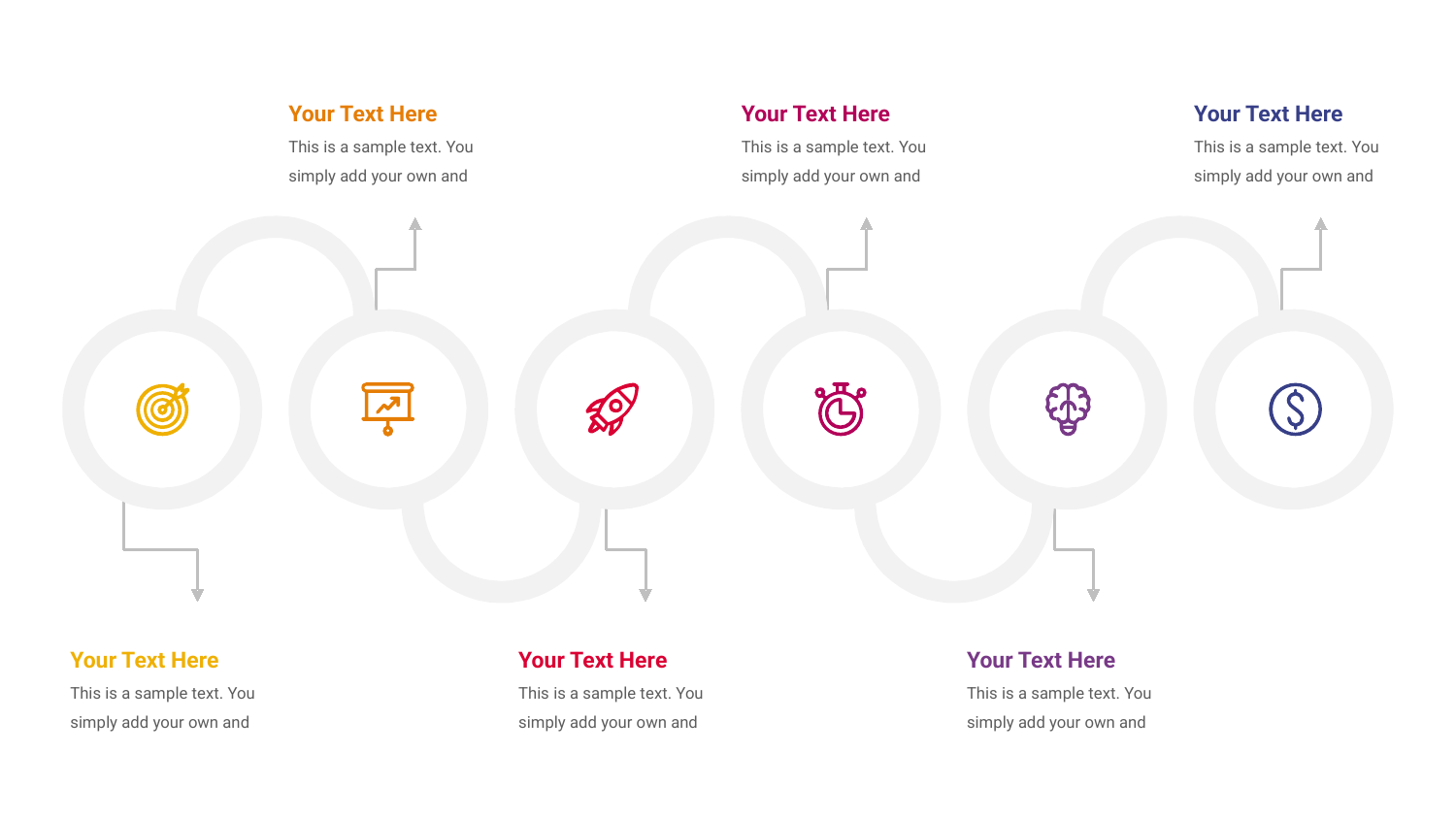

Your Text Here
This is a sample text. You simply add your own and
Your Text Here
This is a sample text. You simply add your own and
Your Text Here
This is a sample text. You simply add your own and

Your Text Here
This is a sample text. You simply add your own and
Your Text Here
This is a sample text. You simply add your own and
Your Text Here
This is a sample text. You simply add your own and